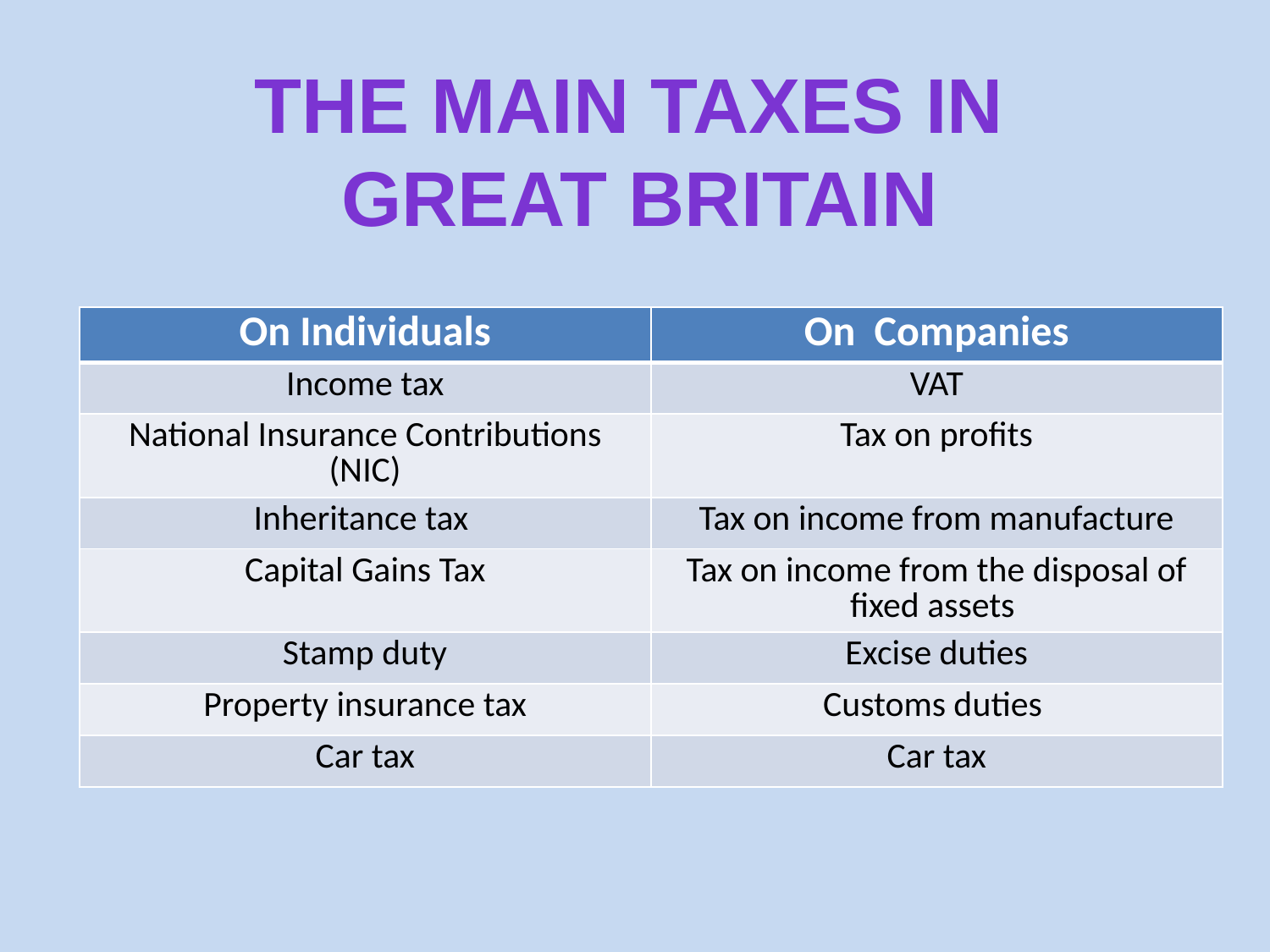

# The main taxes in great Britain
| On Individuals | On Companies |
| --- | --- |
| Income tax | VAT |
| National Insurance Contributions (NIC) | Tax on profits |
| Inheritance tax | Tax on income from manufacture |
| Capital Gains Tax | Tax on income from the disposal of fixed assets |
| Stamp duty | Excise duties |
| Property insurance tax | Customs duties |
| Car tax | Car tax |